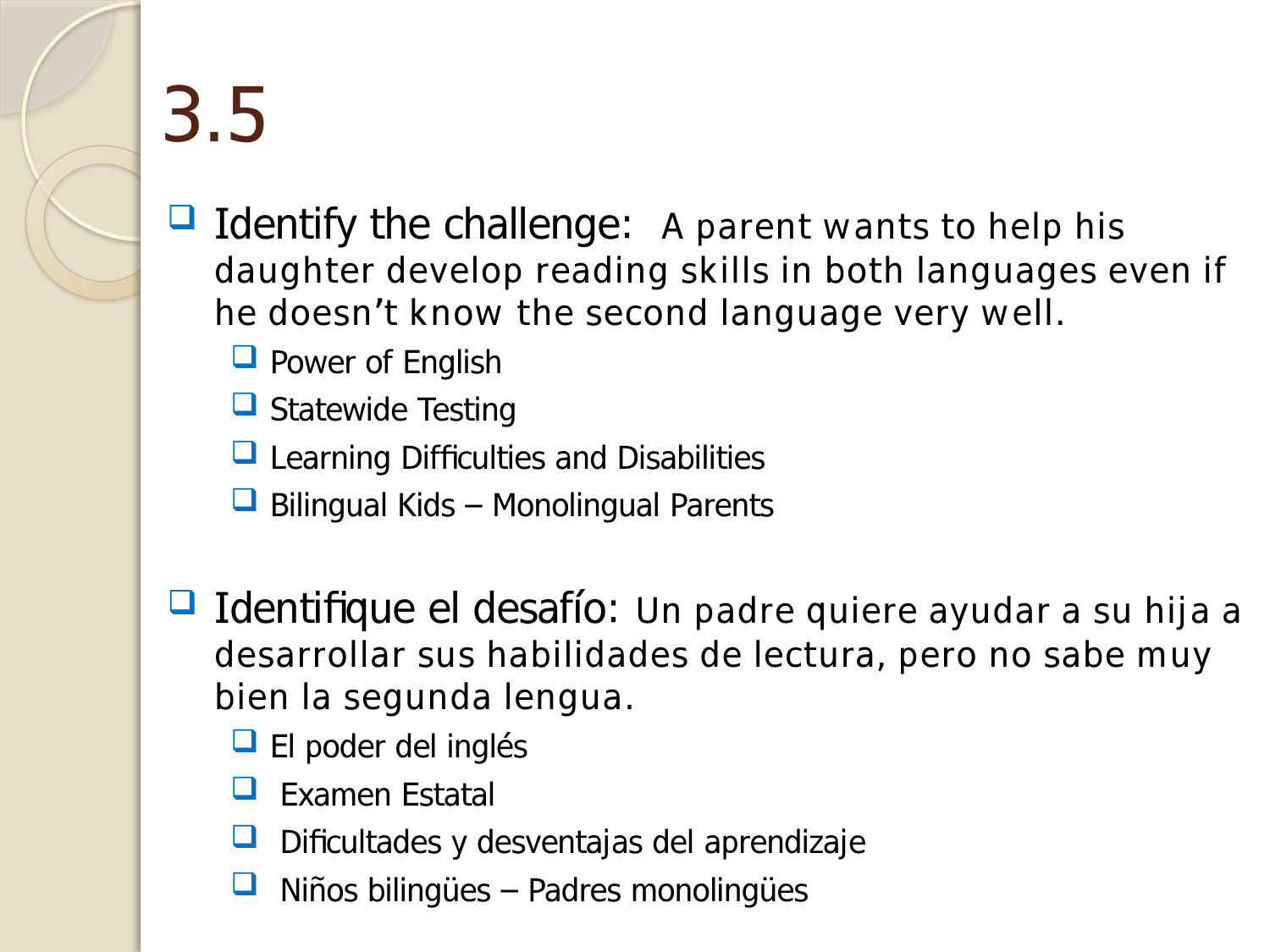

# 3.5
Identify the challenge:  A parent wants to help his daughter develop reading skills in both languages even if
he doesn’t know the second language very well.
Power of English
Statewide Testing
Learning Difficulties and Disabilities
Bilingual Kids – Monolingual Parents

Identifique el desafío: Un padre quiere ayudar a su hija a desarrollar sus habilidades de lectura, pero no sabe muy bien la segunda lengua.
El poder del inglés
 Examen Estatal
 Dificultades y desventajas del aprendizaje
 Niños bilingües – Padres monolingües